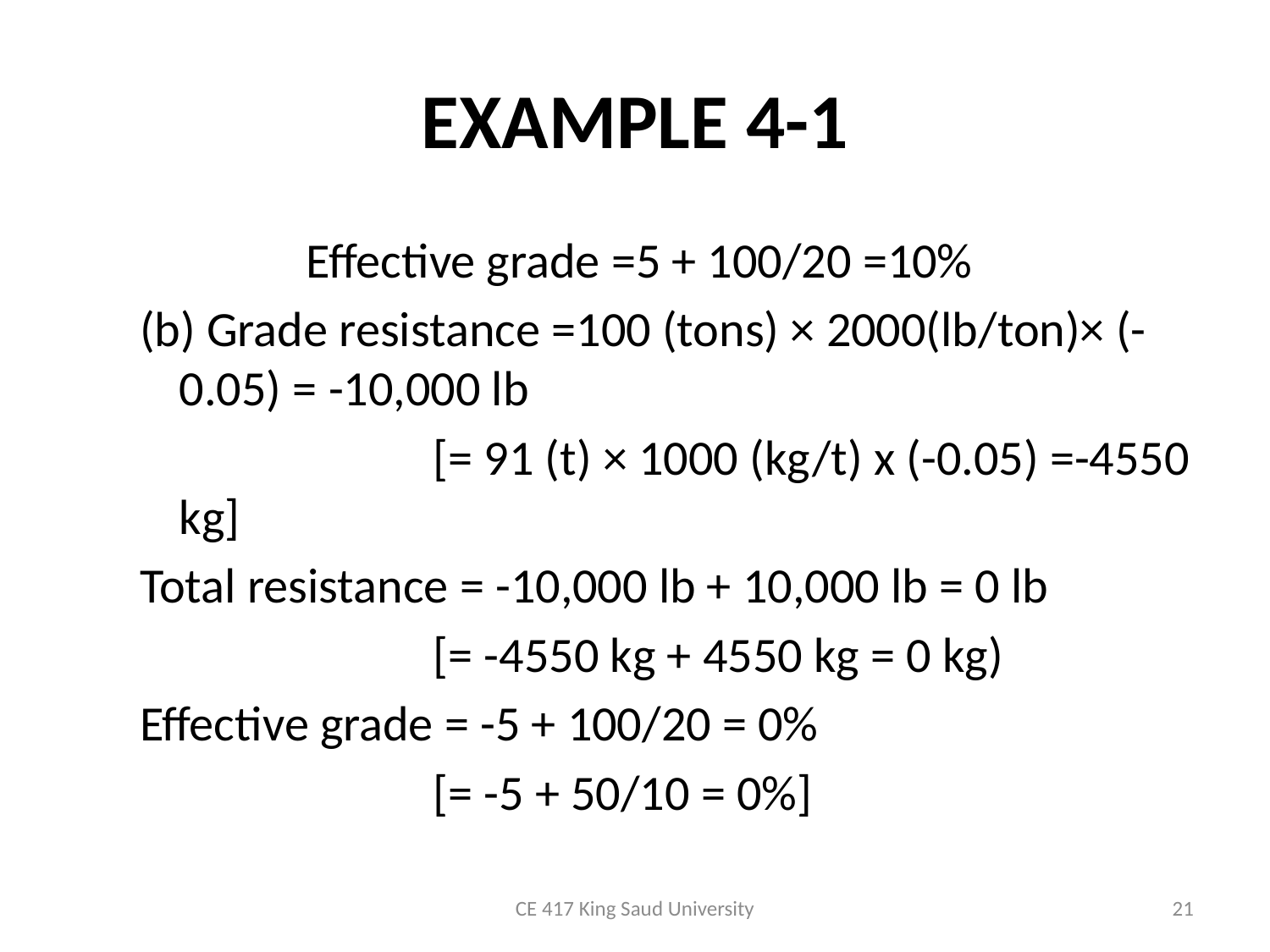

# EXAMPLE 4-1
		Effective grade =5 + 100/20 =10%
(b) Grade resistance =100 (tons) × 2000(lb/ton)× (-0.05) = -10,000 lb
   			[= 91 (t) × 1000 (kg/t) x (-0.05) =-4550 kg]
Total resistance = -10,000 lb + 10,000 lb = 0 lb
			[= -4550 kg + 4550 kg = 0 kg)
Effective grade = -5 + 100/20 = 0%
			[= -5 + 50/10 = 0%]

CE 417 King Saud University
21